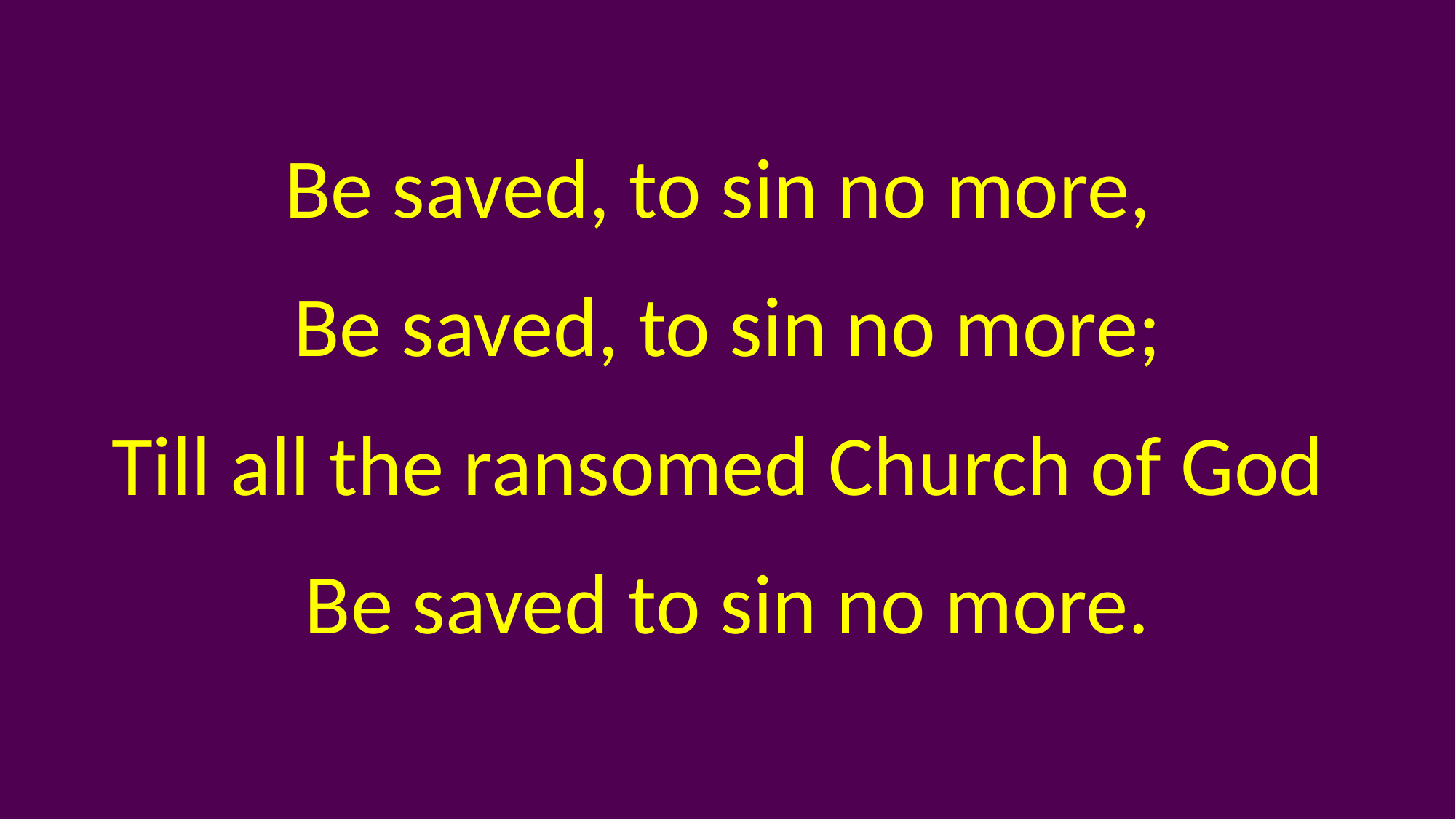

Be saved, to sin no more,
Be saved, to sin no more;
Till all the ransomed Church of God
Be saved to sin no more.